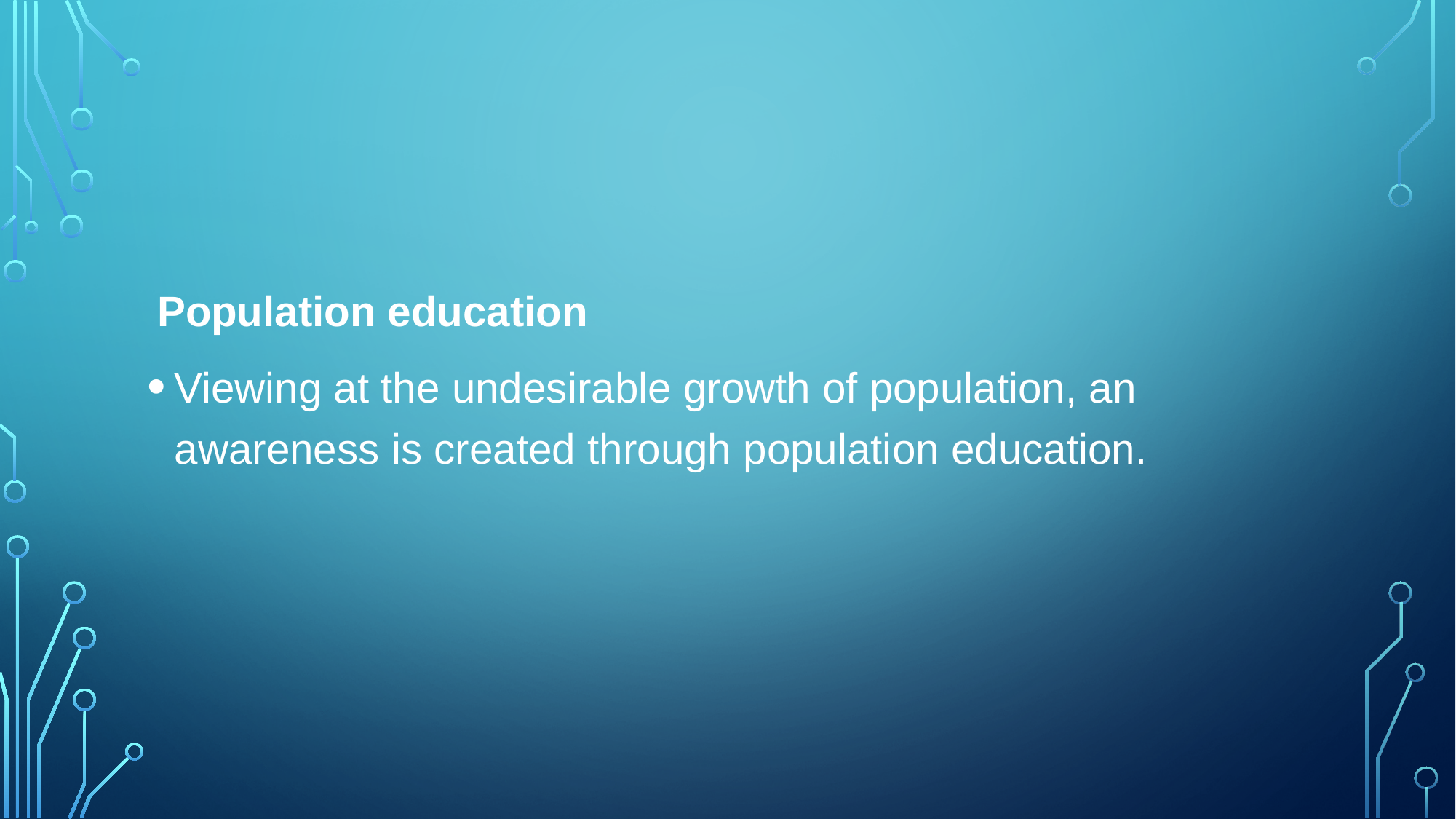

#
 Population education
Viewing at the undesirable growth of population, an awareness is created through population education.